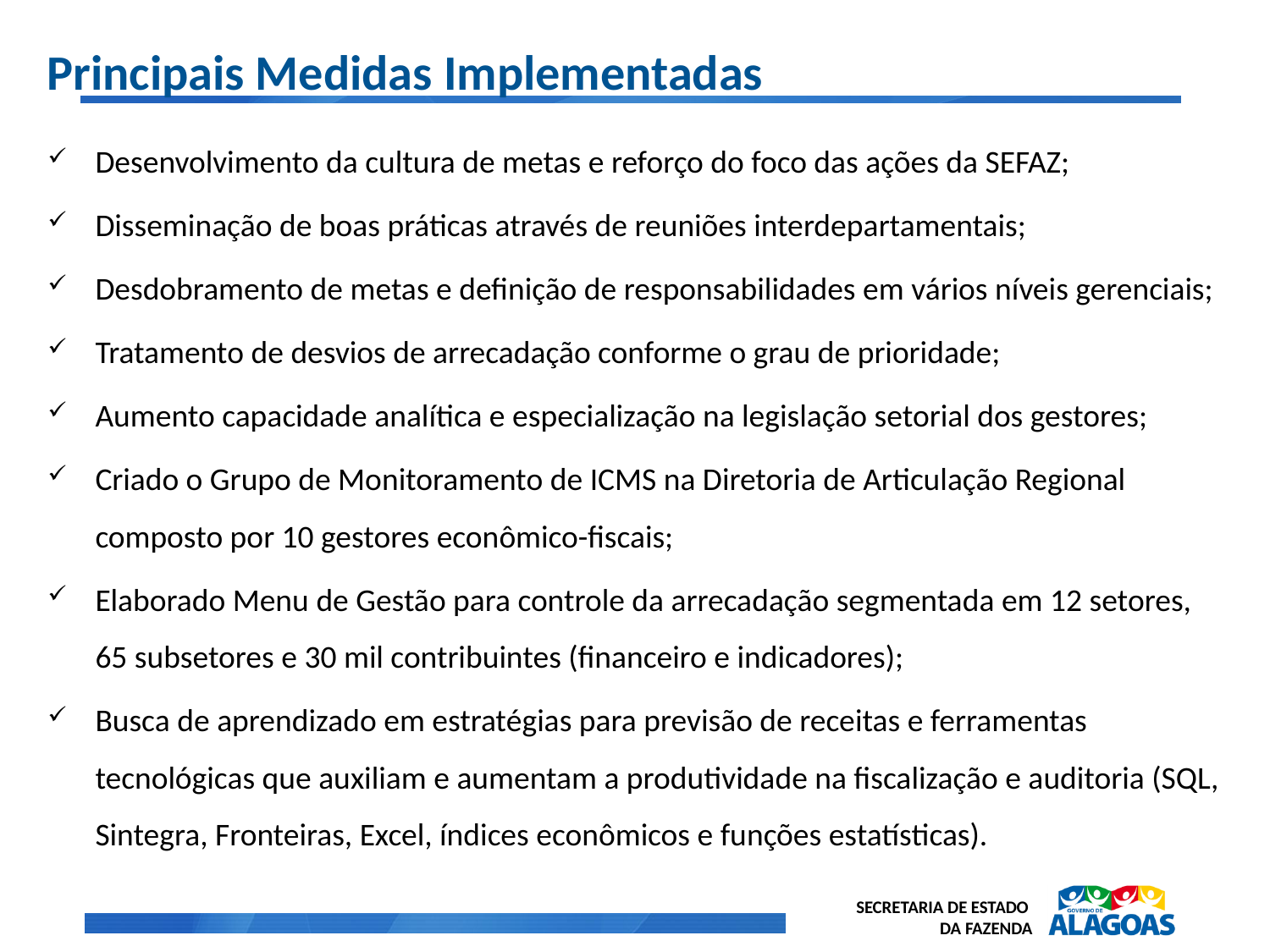

Principais Medidas Implementadas
Desenvolvimento da cultura de metas e reforço do foco das ações da SEFAZ;
Disseminação de boas práticas através de reuniões interdepartamentais;
Desdobramento de metas e definição de responsabilidades em vários níveis gerenciais;
Tratamento de desvios de arrecadação conforme o grau de prioridade;
Aumento capacidade analítica e especialização na legislação setorial dos gestores;
Criado o Grupo de Monitoramento de ICMS na Diretoria de Articulação Regional composto por 10 gestores econômico-fiscais;
Elaborado Menu de Gestão para controle da arrecadação segmentada em 12 setores, 65 subsetores e 30 mil contribuintes (financeiro e indicadores);
Busca de aprendizado em estratégias para previsão de receitas e ferramentas tecnológicas que auxiliam e aumentam a produtividade na fiscalização e auditoria (SQL, Sintegra, Fronteiras, Excel, índices econômicos e funções estatísticas).